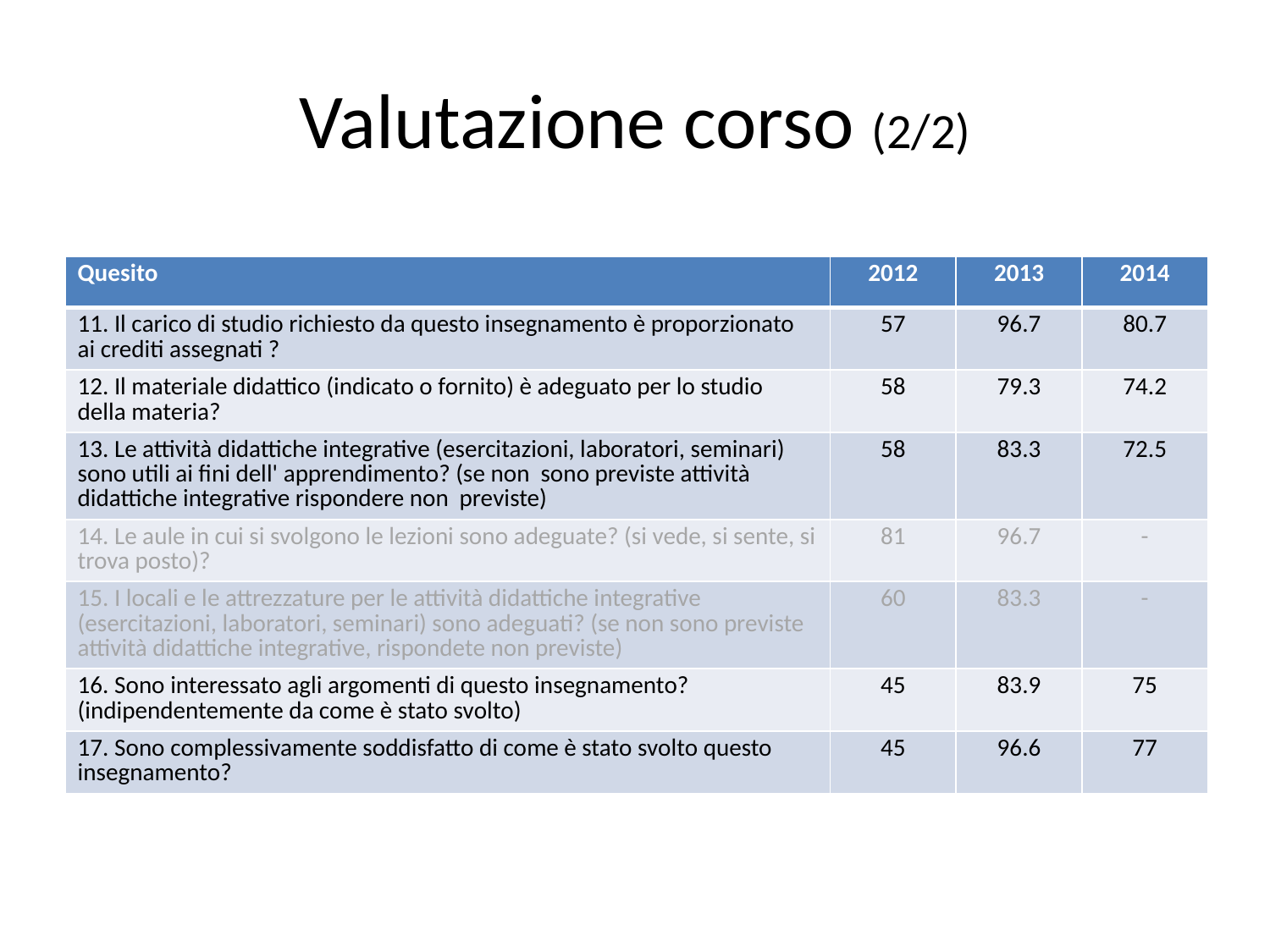

# Valutazione corso (2/2)
| Quesito | 2012 | 2013 | 2014 |
| --- | --- | --- | --- |
| 11. Il carico di studio richiesto da questo insegnamento è proporzionato ai crediti assegnati ? | 57 | 96.7 | 80.7 |
| 12. Il materiale didattico (indicato o fornito) è adeguato per lo studio della materia? | 58 | 79.3 | 74.2 |
| 13. Le attività didattiche integrative (esercitazioni, laboratori, seminari) sono utili ai fini dell' apprendimento? (se non sono previste attività didattiche integrative rispondere non previste) | 58 | 83.3 | 72.5 |
| 14. Le aule in cui si svolgono le lezioni sono adeguate? (si vede, si sente, si trova posto)? | 81 | 96.7 | - |
| 15. I locali e le attrezzature per le attività didattiche integrative (esercitazioni, laboratori, seminari) sono adeguati? (se non sono previste attività didattiche integrative, rispondete non previste) | 60 | 83.3 | - |
| 16. Sono interessato agli argomenti di questo insegnamento? (indipendentemente da come è stato svolto) | 45 | 83.9 | 75 |
| 17. Sono complessivamente soddisfatto di come è stato svolto questo insegnamento? | 45 | 96.6 | 77 |